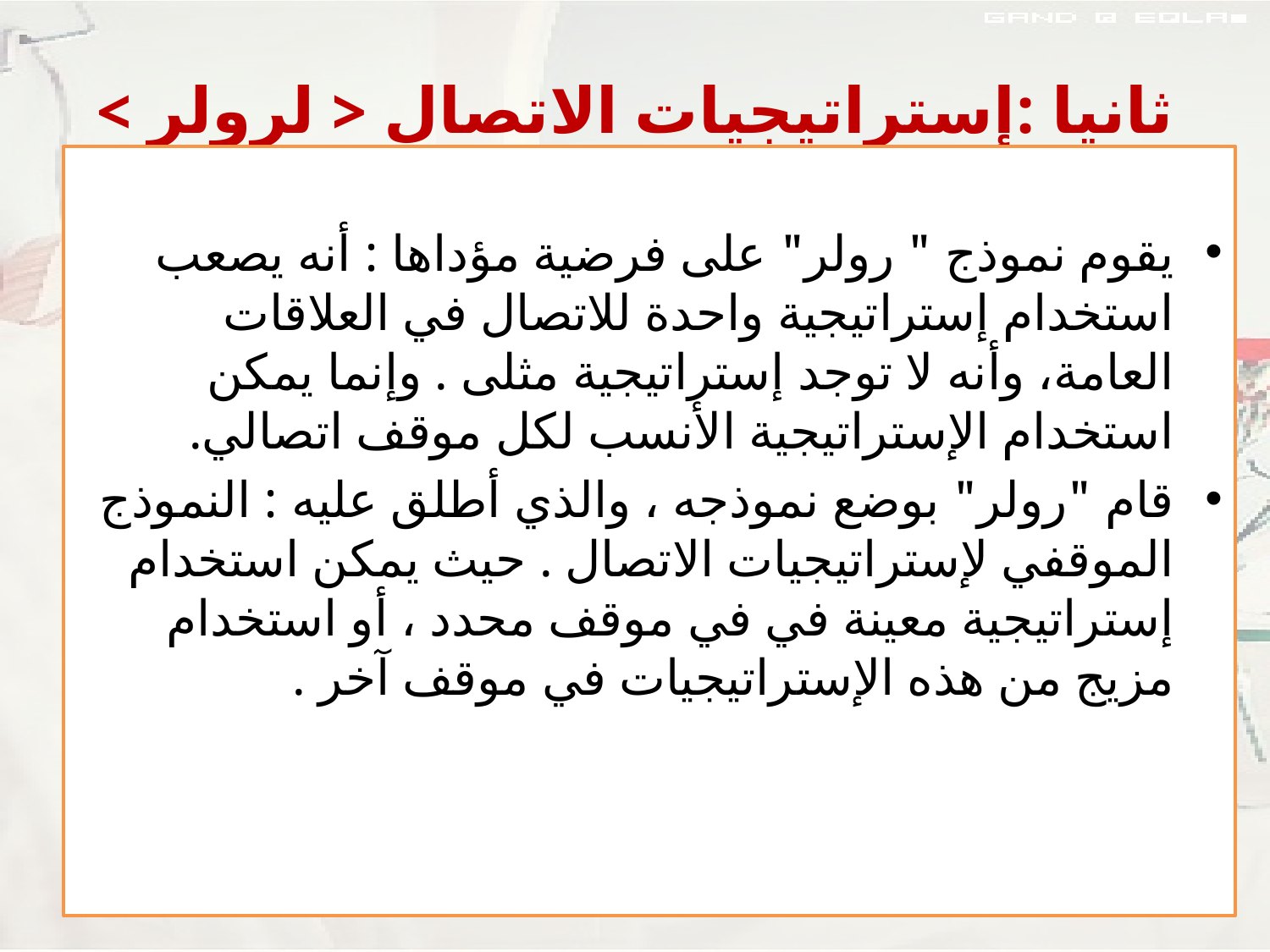

# ثانيا :إستراتيجيات الاتصال < لرولر >

يقوم نموذج " رولر" على فرضية مؤداها : أنه يصعب استخدام إستراتيجية واحدة للاتصال في العلاقات العامة، وأنه لا توجد إستراتيجية مثلى . وإنما يمكن استخدام الإستراتيجية الأنسب لكل موقف اتصالي.
قام "رولر" بوضع نموذجه ، والذي أطلق عليه : النموذج الموقفي لإستراتيجيات الاتصال . حيث يمكن استخدام إستراتيجية معينة في في موقف محدد ، أو استخدام مزيج من هذه الإستراتيجيات في موقف آخر .